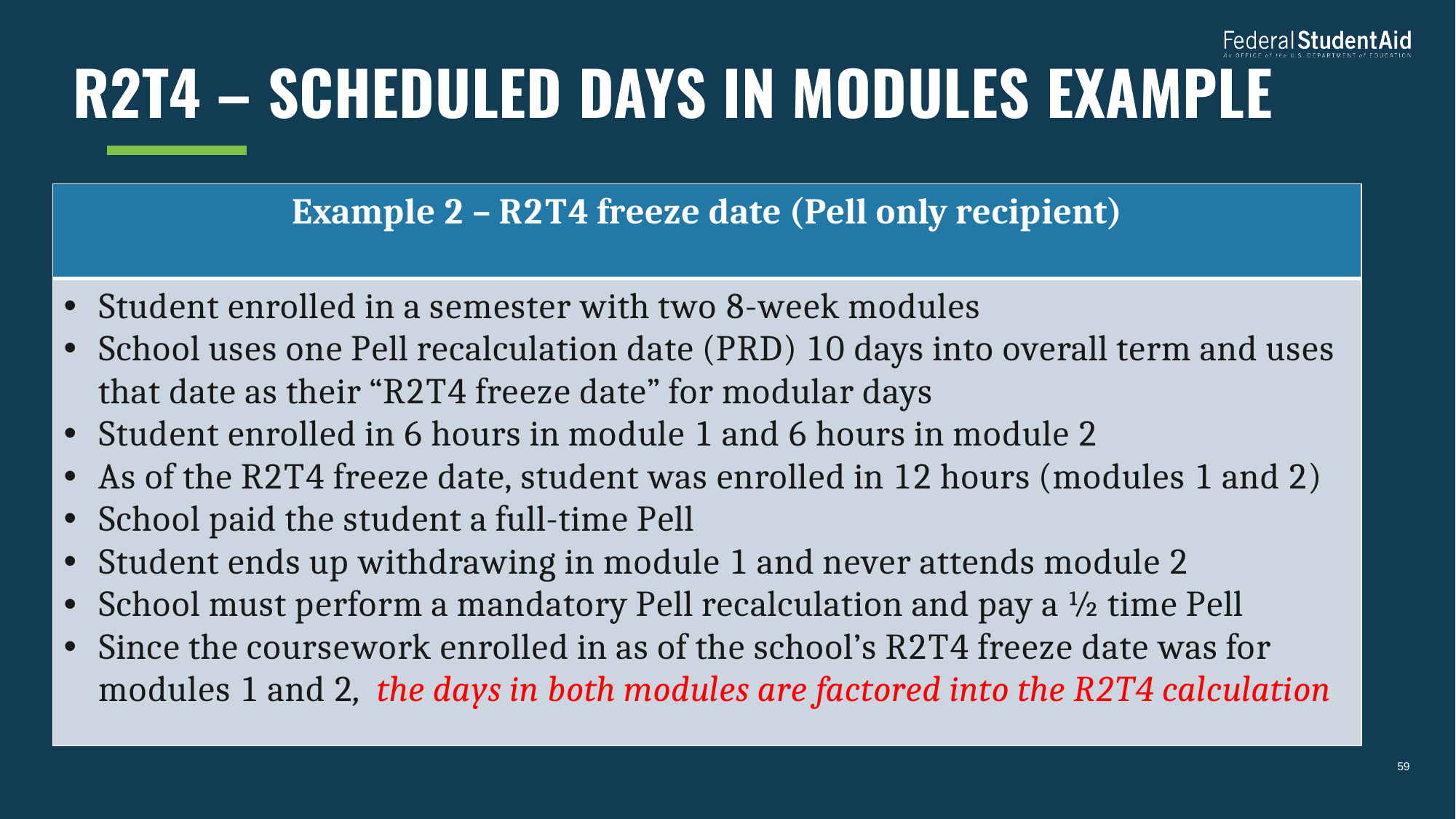

# R2T4 – Scheduled days in modules Example
| Example 2 – R2T4 freeze date (Pell only recipient) |
| --- |
| Student enrolled in a semester with two 8-week modules School uses one Pell recalculation date (PRD) 10 days into overall term and uses that date as their “R2T4 freeze date” for modular days Student enrolled in 6 hours in module 1 and 6 hours in module 2 As of the R2T4 freeze date, student was enrolled in 12 hours (modules 1 and 2) School paid the student a full-time Pell Student ends up withdrawing in module 1 and never attends module 2 School must perform a mandatory Pell recalculation and pay a ½ time Pell Since the coursework enrolled in as of the school’s R2T4 freeze date was for modules 1 and 2, the days in both modules are factored into the R2T4 calculation |
59